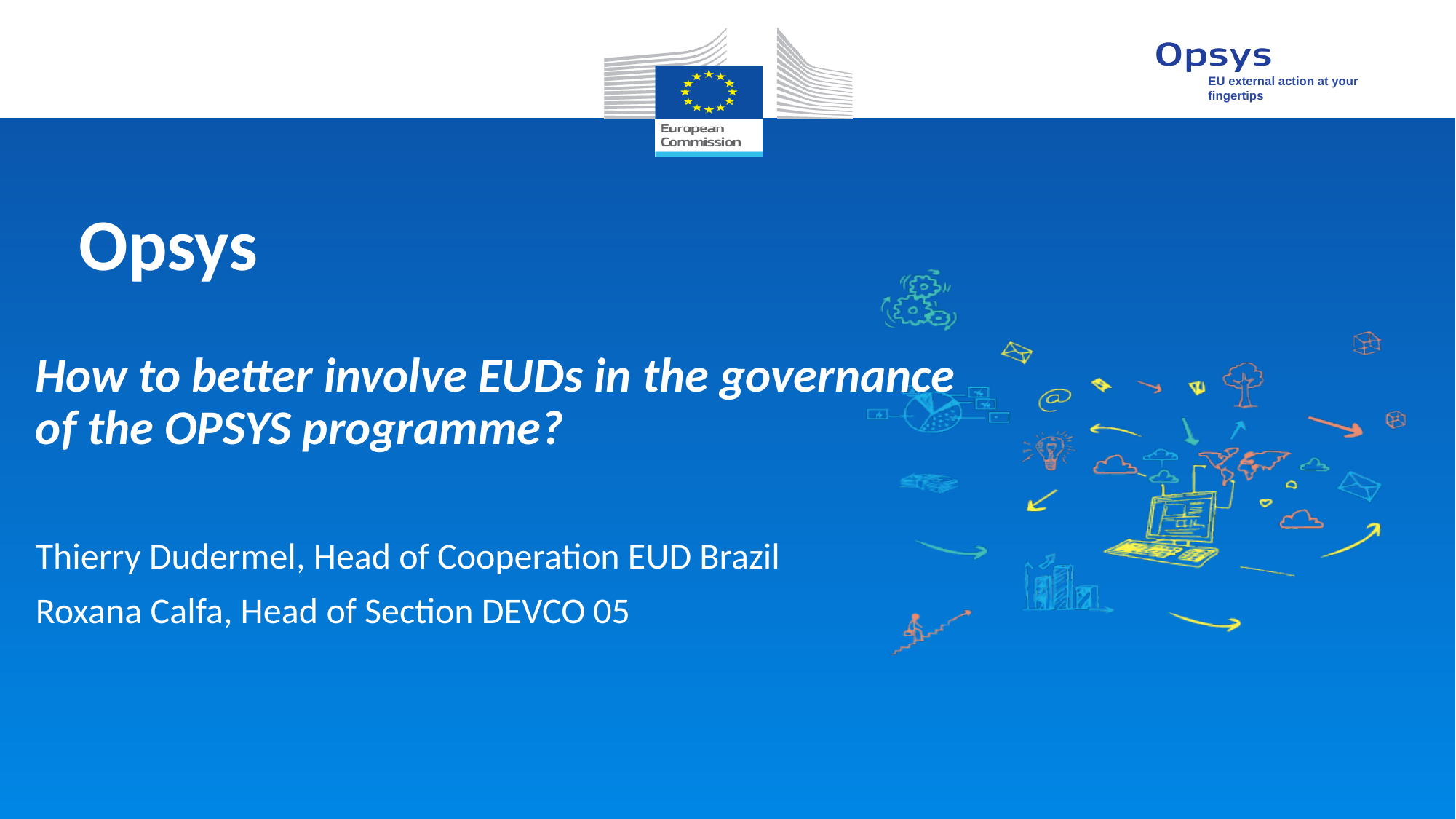

Opsys
How to better involve EUDs in the governance of the OPSYS programme?

Thierry Dudermel, Head of Cooperation EUD Brazil
Roxana Calfa, Head of Section DEVCO 05